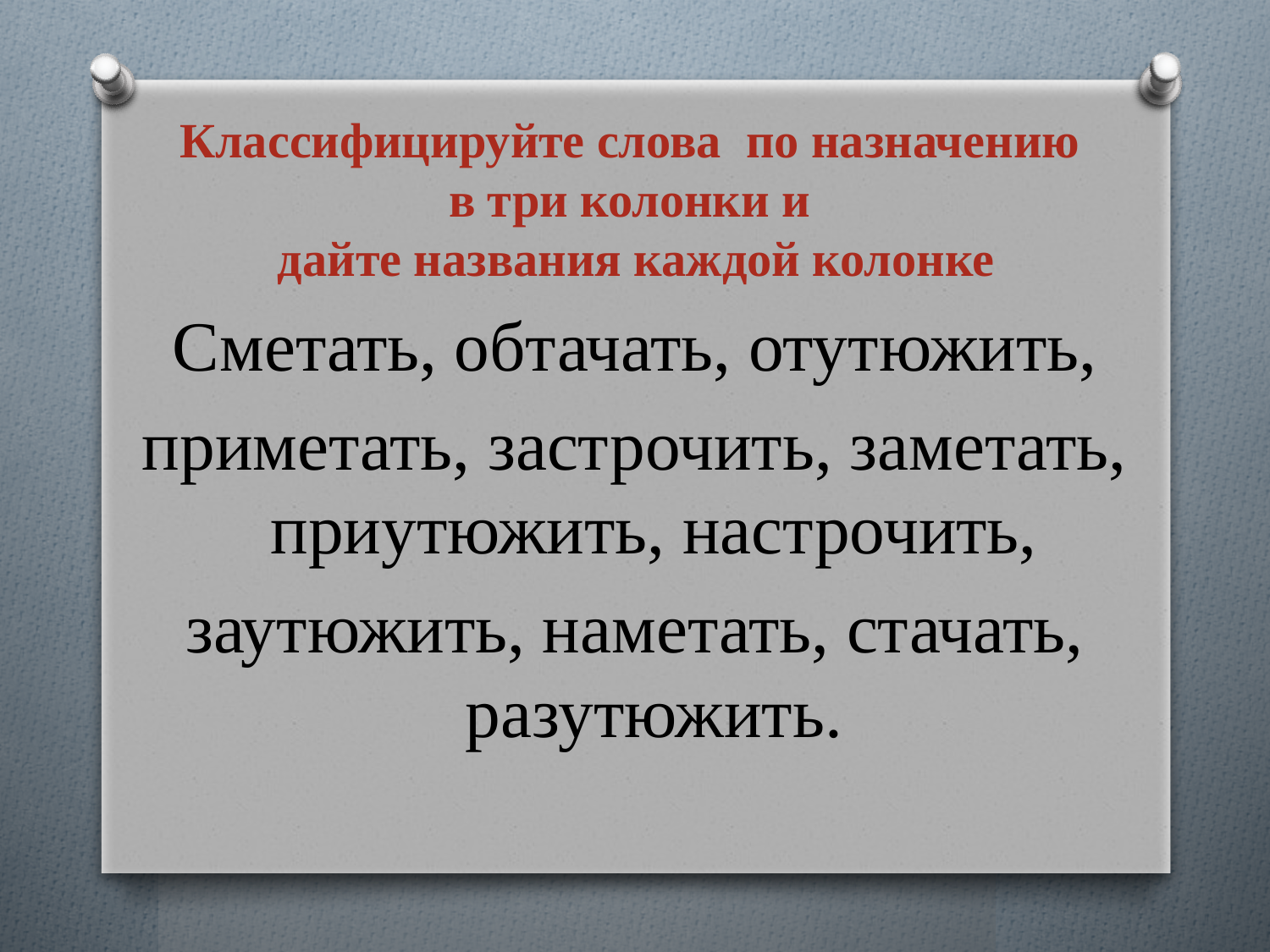

# Классифицируйте слова  по назначению в три колонки и дайте названия каждой колонке
Сметать, обтачать, отутюжить,
приметать, застрочить, заметать, приутюжить, настрочить,
заутюжить, наметать, стачать, разутюжить.